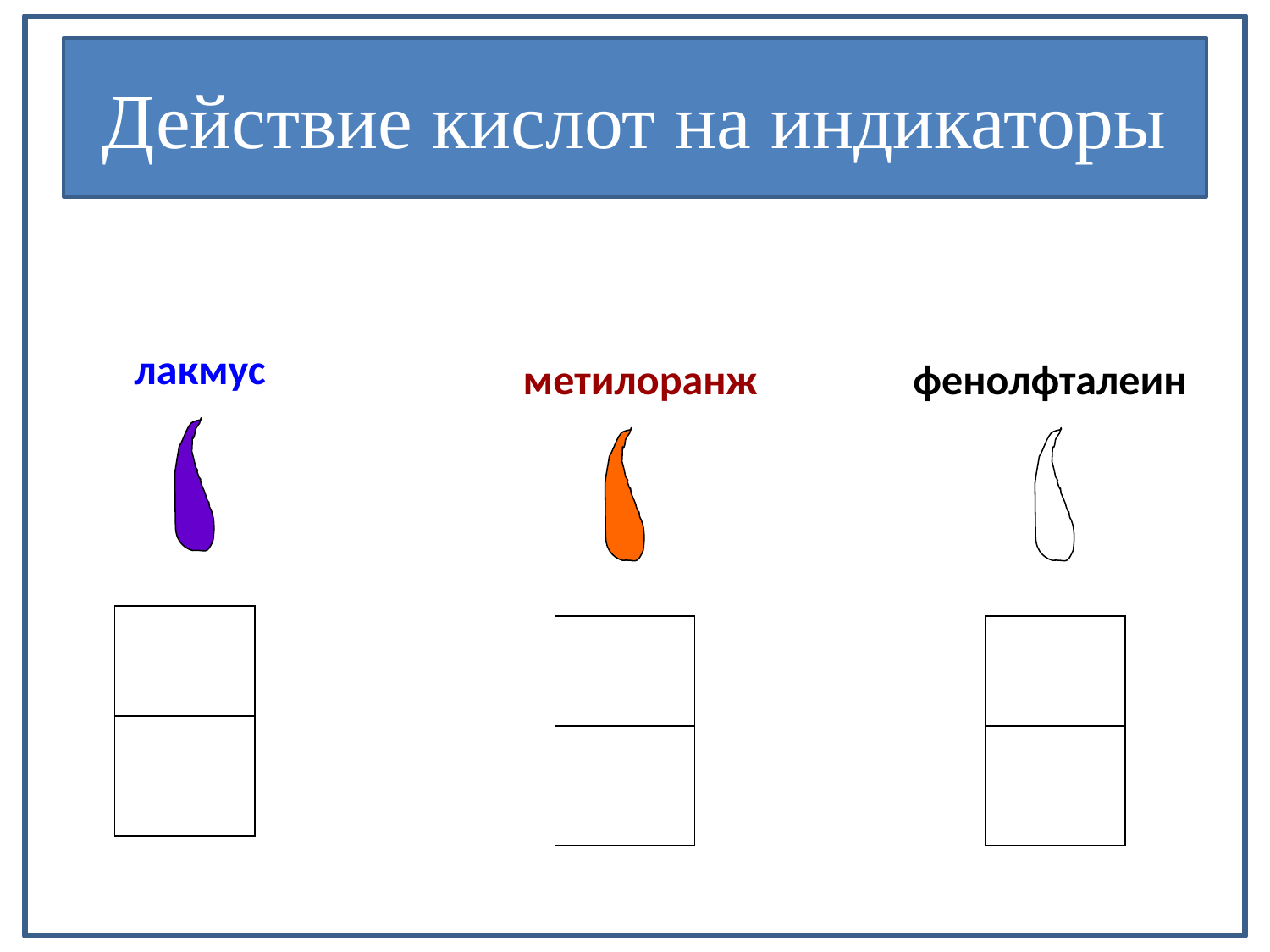

# Действие кислот на индикаторы

лакмус
метилоранж
фенолфталеин